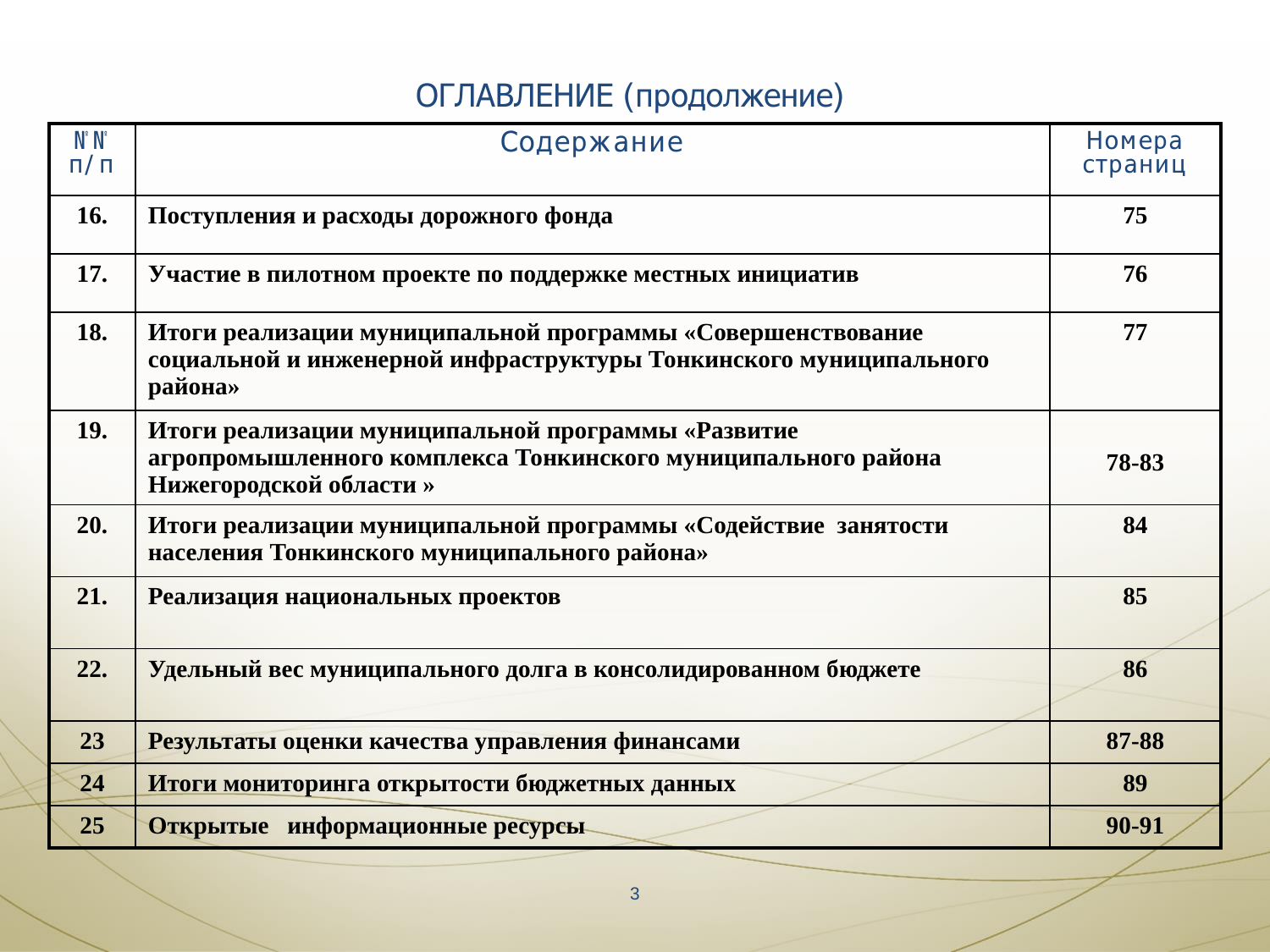

ОГЛАВЛЕНИЕ (продолжение)
| №№ п/п | Содержание | Номера страниц |
| --- | --- | --- |
| 16. | Поступления и расходы дорожного фонда | 75 |
| 17. | Участие в пилотном проекте по поддержке местных инициатив | 76 |
| 18. | Итоги реализации муниципальной программы «Совершенствование социальной и инженерной инфраструктуры Тонкинского муниципального района» | 77 |
| 19. | Итоги реализации муниципальной программы «Развитие агропромышленного комплекса Тонкинского муниципального района Нижегородской области » | 78-83 |
| 20. | Итоги реализации муниципальной программы «Содействие занятости населения Тонкинского муниципального района» | 84 |
| 21. | Реализация национальных проектов | 85 |
| 22. | Удельный вес муниципального долга в консолидированном бюджете | 86 |
| 23 | Результаты оценки качества управления финансами | 87-88 |
| 24 | Итоги мониторинга открытости бюджетных данных | 89 |
| 25 | Открытые информационные ресурсы | 90-91 |
3